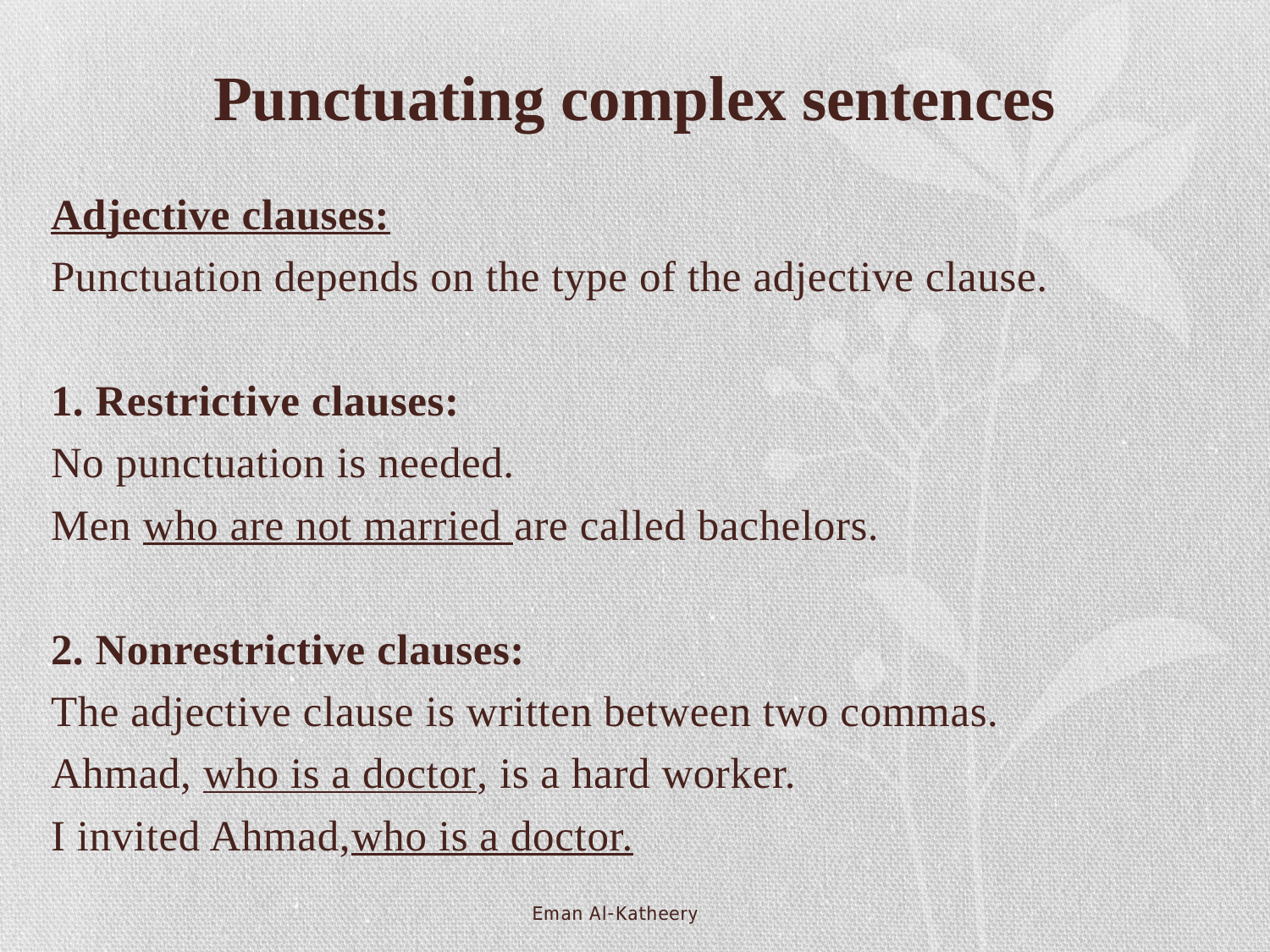

# Punctuating complex sentences
Adjective clauses:
Punctuation depends on the type of the adjective clause.

1. Restrictive clauses:
No punctuation is needed.
Men who are not married are called bachelors.

2. Nonrestrictive clauses:
The adjective clause is written between two commas.
Ahmad, who is a doctor, is a hard worker.
I invited Ahmad,who is a doctor.
Eman Al-Katheery